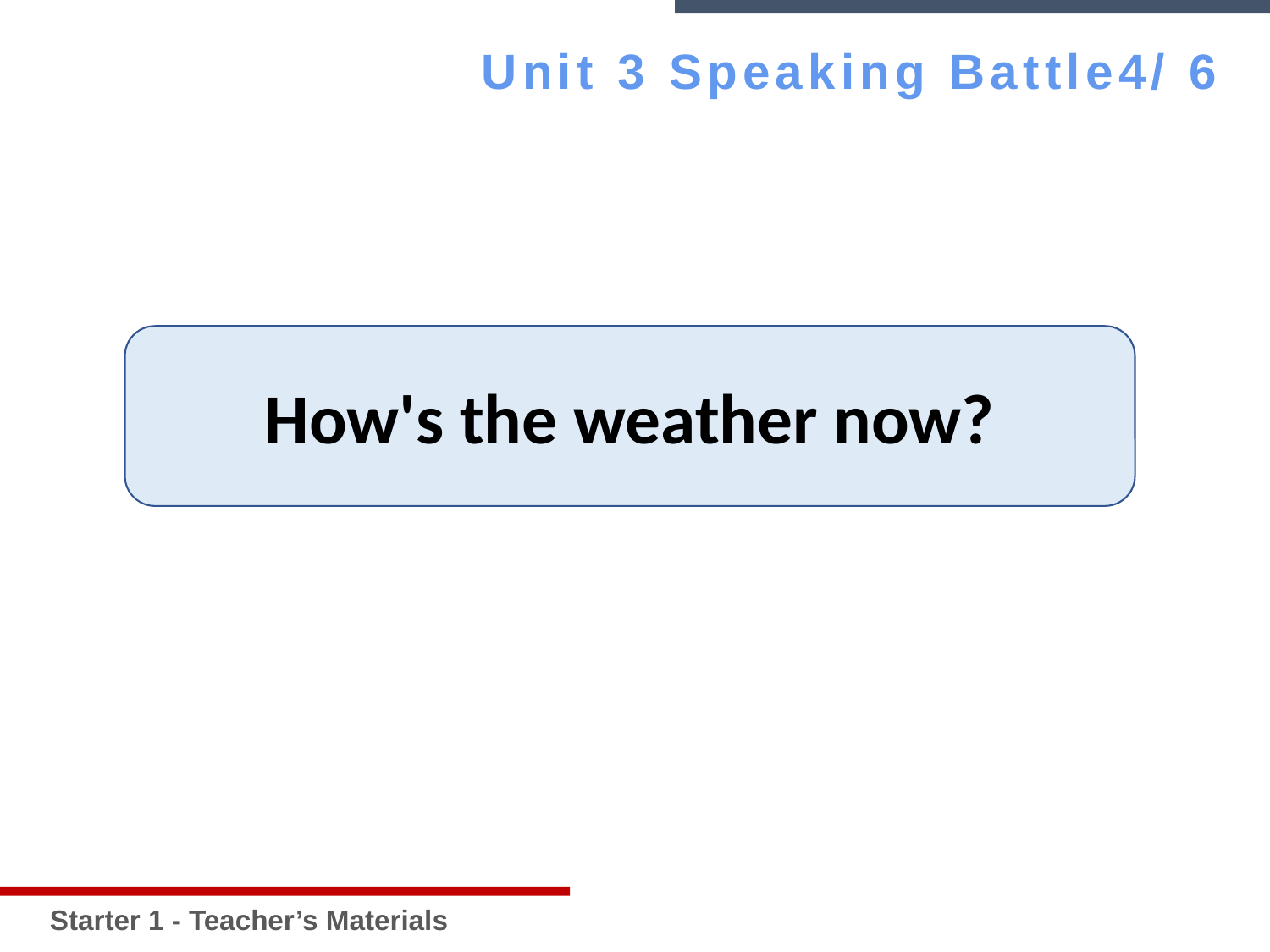

Starter 1 - Teacher’s Materials
Unit 3 Speaking Battle4/ 6
How's the weather now?